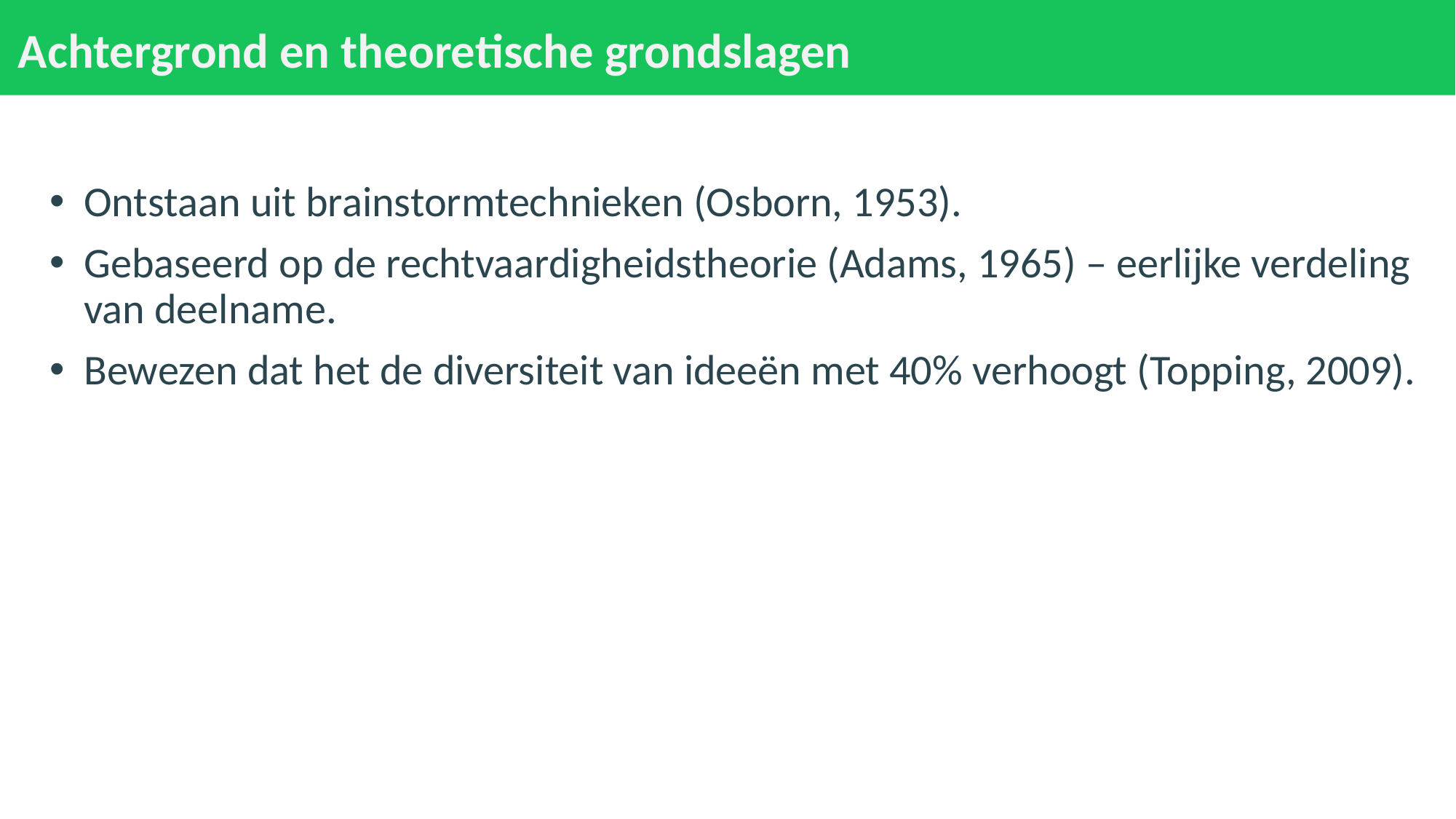

# Achtergrond en theoretische grondslagen
Ontstaan uit brainstormtechnieken (Osborn, 1953).
Gebaseerd op de rechtvaardigheidstheorie (Adams, 1965) – eerlijke verdeling van deelname.
Bewezen dat het de diversiteit van ideeën met 40% verhoogt (Topping, 2009).